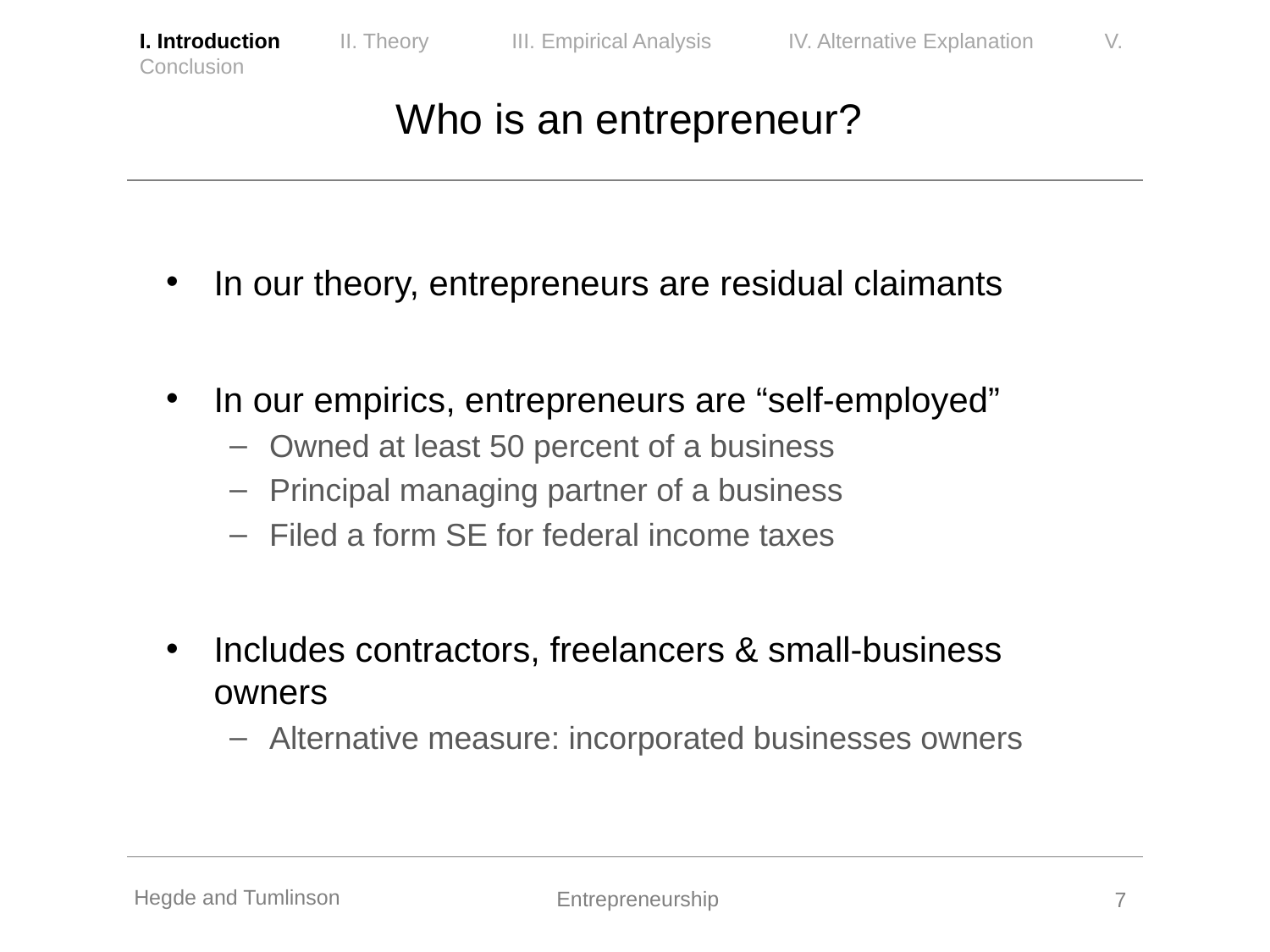

I. Introduction          II. Theory              III. Empirical Analysis             IV. Alternative Explanation            V. Conclusion
# Who is an entrepreneur?
In our theory, entrepreneurs are residual claimants

In our empirics, entrepreneurs are “self-employed”
Owned at least 50 percent of a business
Principal managing partner of a business
Filed a form SE for federal income taxes

Includes contractors, freelancers & small-business owners
Alternative measure: incorporated businesses owners
7
Hegde and Tumlinson
Entrepreneurship